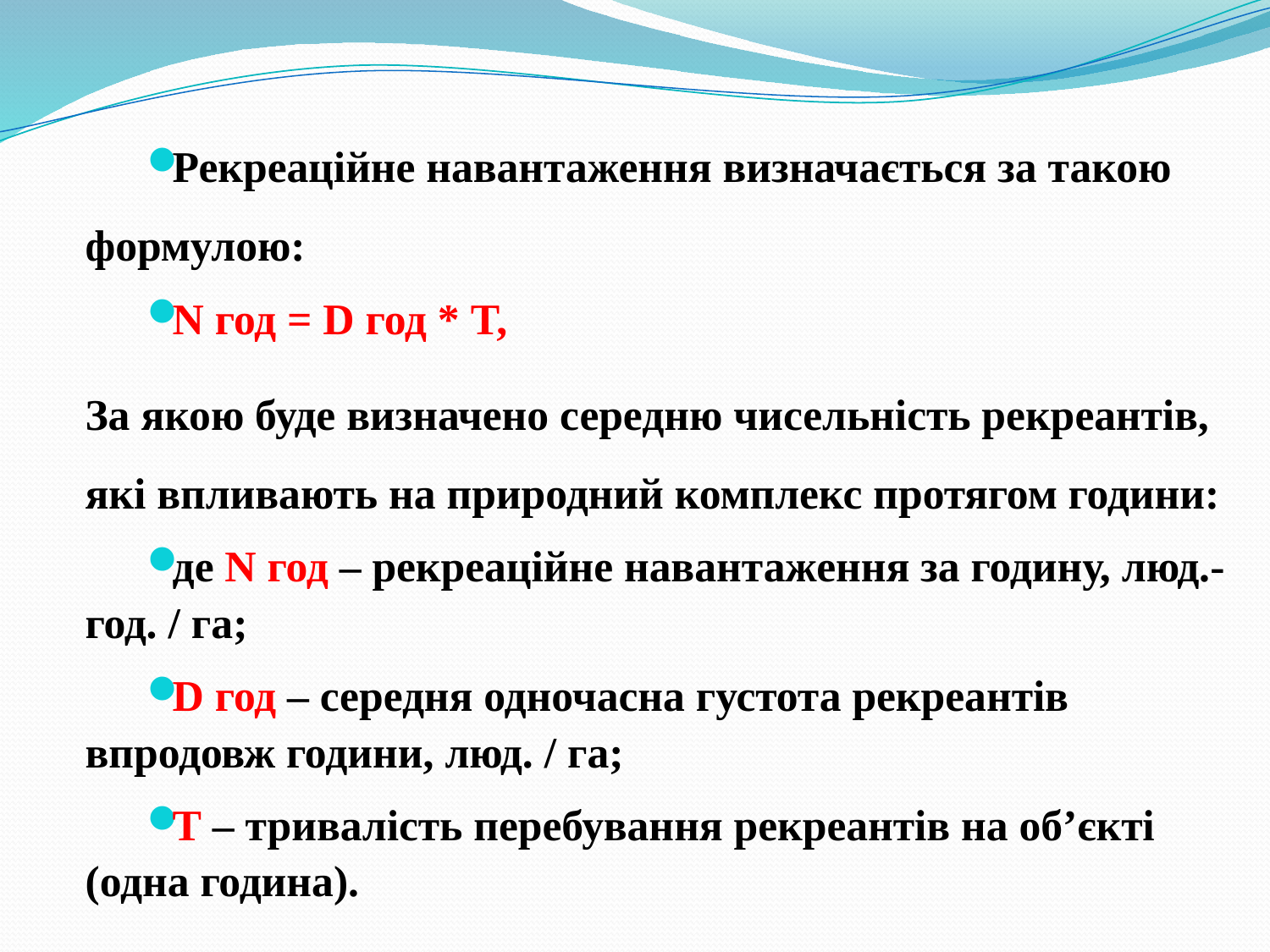

Рекреаційне навантаження визначається за такою формулою:
N год = D год * T,
За якою буде визначено середню чисельність рекреантів, які впливають на природний комплекс протягом години:
де N год – рекреаційне навантаження за годину, люд.- год. / га;
D год – середня одночасна густота рекреантів впродовж години, люд. / га;
T – тривалість перебування рекреантів на об’єкті (одна година).